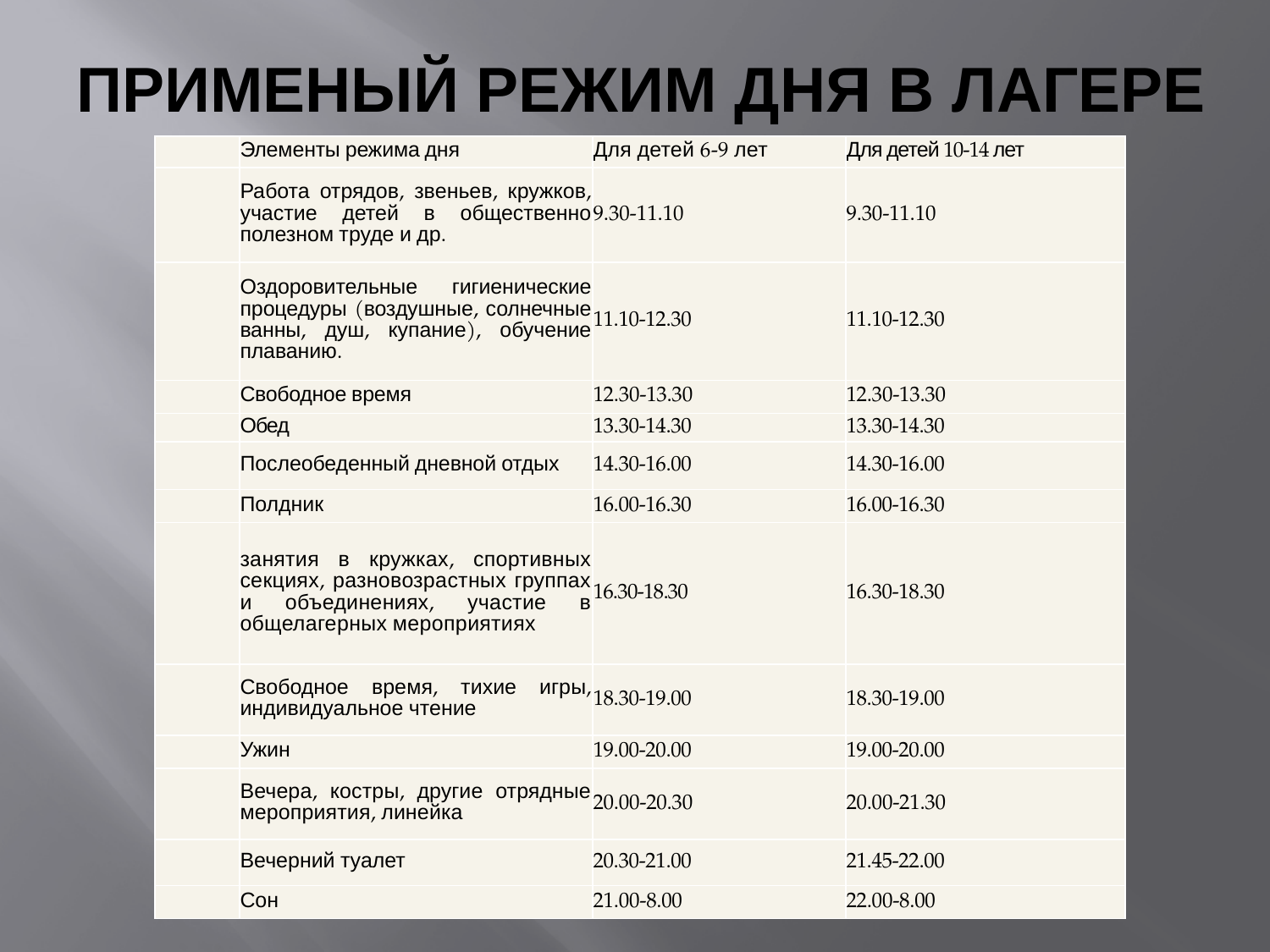

# ПРИМЕНЫЙ РЕЖИМ ДНЯ В ЛАГЕРЕ
|  | Элементы режима дня | Для детей 6-9 лет | Для детей 10-14 лет |
| --- | --- | --- | --- |
|  | Работа отрядов, звеньев, кружков, участие детей в общественно полезном труде и др. | 9.30-11.10 | 9.30-11.10 |
|  | Оздоровительные гигиенические процедуры (воздушные, солнечные ванны, душ, купание), обучение плаванию. | 11.10-12.30 | 11.10-12.30 |
|  | Свободное время | 12.30-13.30 | 12.30-13.30 |
|  | Обед | 13.30-14.30 | 13.30-14.30 |
|  | Послеобеденный дневной отдых | 14.30-16.00 | 14.30-16.00 |
|  | Полдник | 16.00-16.30 | 16.00-16.30 |
|  | занятия в кружках, спортивных секциях, разно­возрастных группах и объединениях, участие в общелагерных мероприятиях | 16.30-18.30 | 16.30-18.30 |
|  | Свободное время, тихие игры, индивидуальное чтение | 18.30-19.00 | 18.30-19.00 |
|  | Ужин | 19.00-20.00 | 19.00-20.00 |
|  | Вечера, костры, другие отрядные мероприятия, линейка | 20.00-20.30 | 20.00-21.30 |
|  | Вечерний туалет | 20.30-21.00 | 21.45-22.00 |
|  | Сон | 21.00-8.00 | 22.00-8.00 |